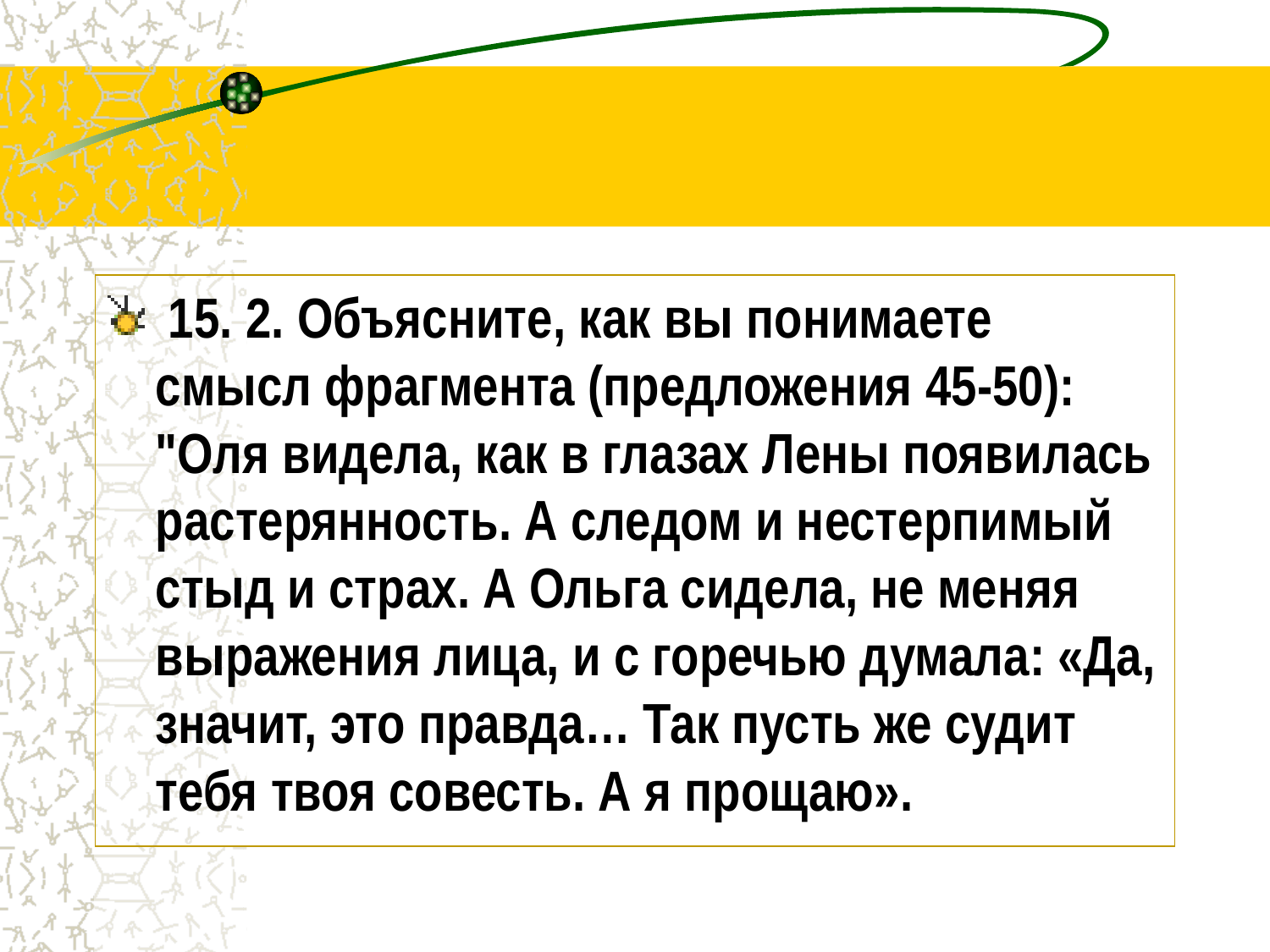

#
 15. 2. Объясните, как вы понимаете смысл фрагмента (предложения 45-50): "Оля видела, как в глазах Лены появилась растерянность. А следом и нестерпимый стыд и страх. А Ольга сидела, не меняя выражения лица, и с горечью думала: «Да, значит, это правда… Так пусть же судит тебя твоя совесть. А я прощаю».